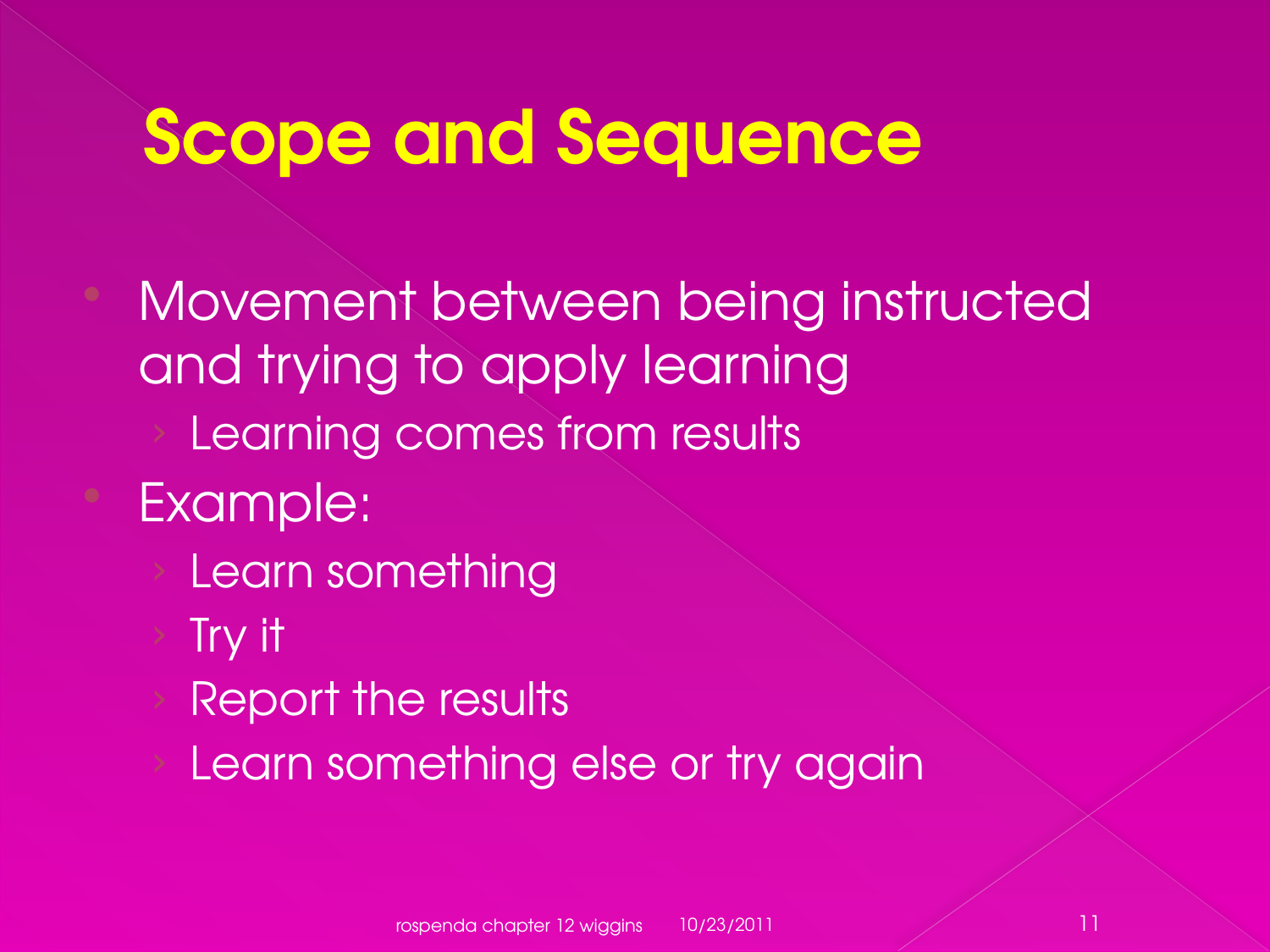

# Scope and Sequence
Movement between being instructed and trying to apply learning
Learning comes from results
Example:
Learn something
Try it
Report the results
Learn something else or try again
10/23/2011
rospenda chapter 12 wiggins
11